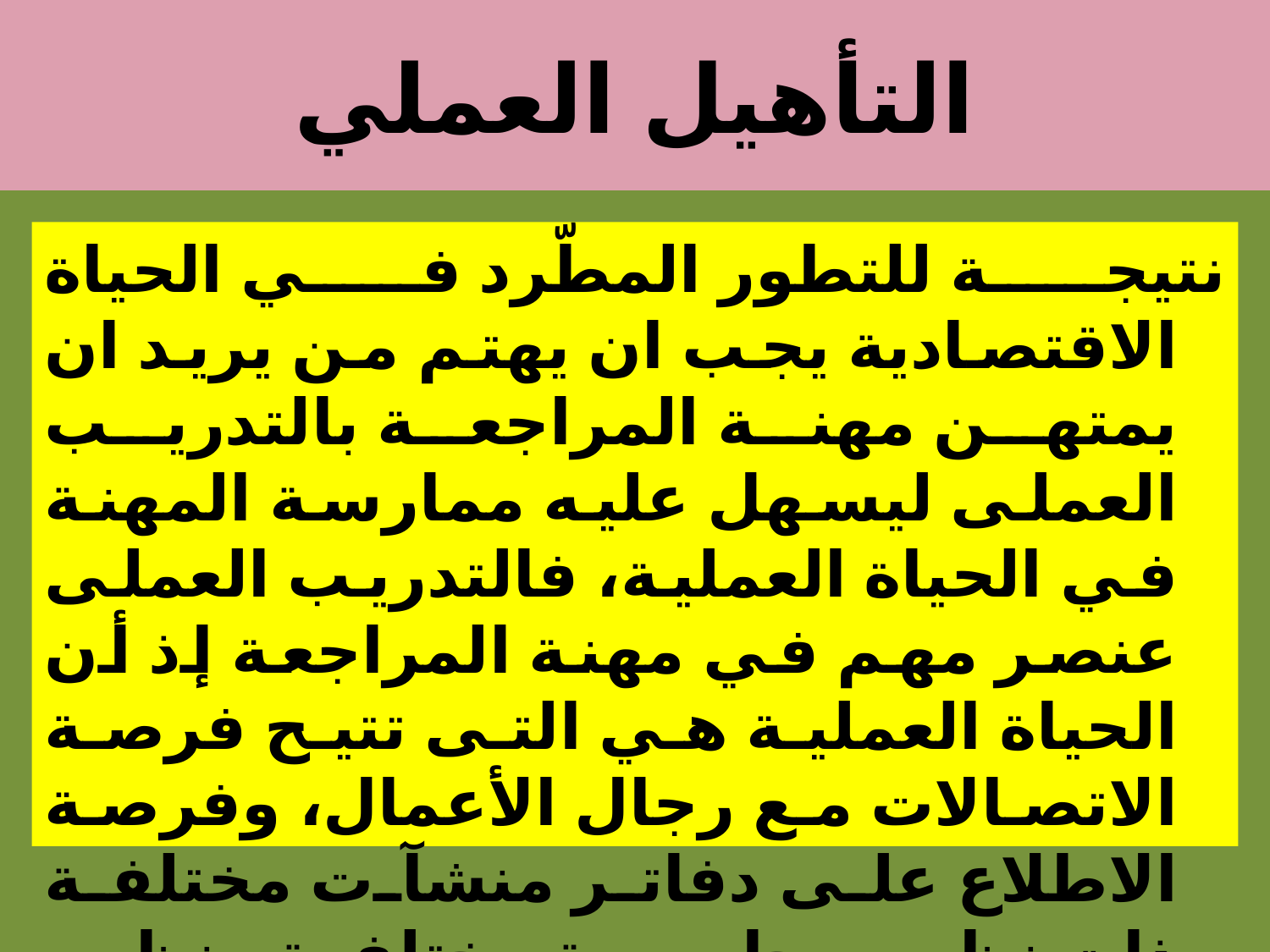

# التأهيل العملي
نتيجة للتطور المطّرد في الحياة الاقتصادية يجب ان يهتم من يريد ان يمتهن مهنة المراجعة بالتدريب العملى ليسهل عليه ممارسة المهنة في الحياة العملية، فالتدريب العملى عنصر مهم في مهنة المراجعة إذ أن الحياة العملية هي التى تتيح فرصة الاتصالات مع رجال الأعمال، وفرصة الاطلاع على دفاتر منشآت مختلفة ذات نظم محاسبية مختلفة ونظم مراقبة داخلية مختلفة إضافة إلى فرصة التعرف على المشاكل والاحتكاك بها.